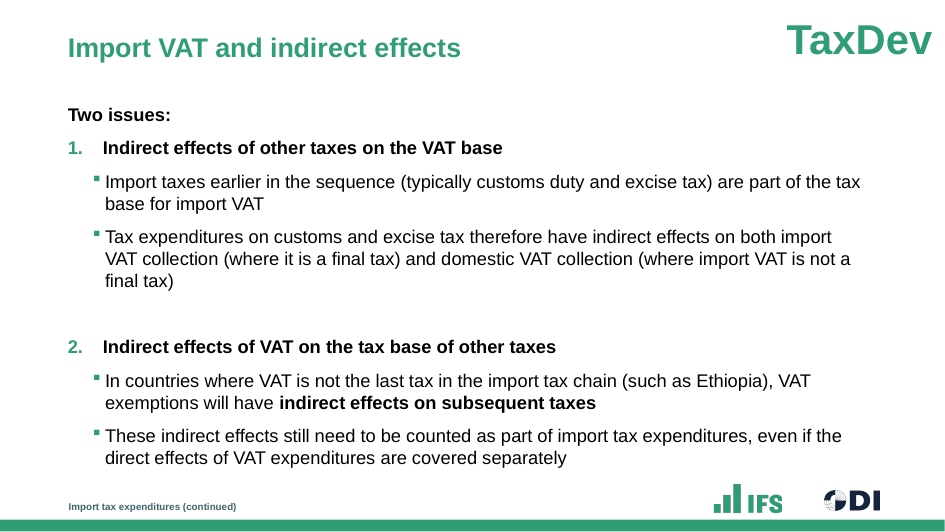

# Import VAT and indirect effects
Two issues:
Indirect effects of other taxes on the VAT base
Import taxes earlier in the sequence (typically customs duty and excise tax) are part of the tax base for import VAT
Tax expenditures on customs and excise tax therefore have indirect effects on both import VAT collection (where it is a final tax) and domestic VAT collection (where import VAT is not a final tax)

Indirect effects of VAT on the tax base of other taxes
In countries where VAT is not the last tax in the import tax chain (such as Ethiopia), VAT exemptions will have indirect effects on subsequent taxes
These indirect effects still need to be counted as part of import tax expenditures, even if the direct effects of VAT expenditures are covered separately

Import tax expenditures (continued)